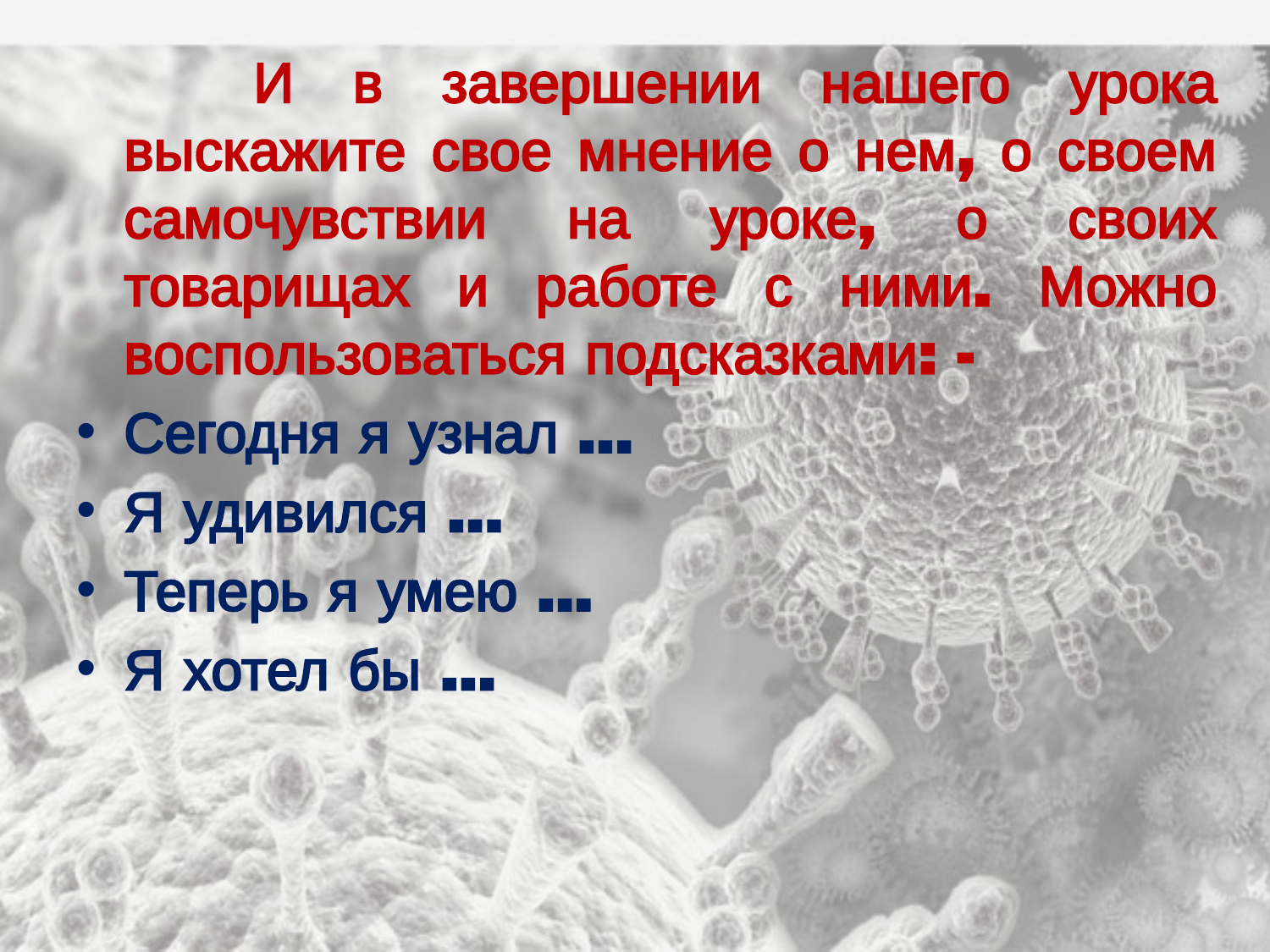

И в завершении нашего урока выскажите свое мнение о нем, о своем самочувствии на уроке, о своих товарищах и работе с ними. Можно воспользоваться подсказками: -
Сегодня я узнал …
Я удивился …
Теперь я умею …
Я хотел бы …